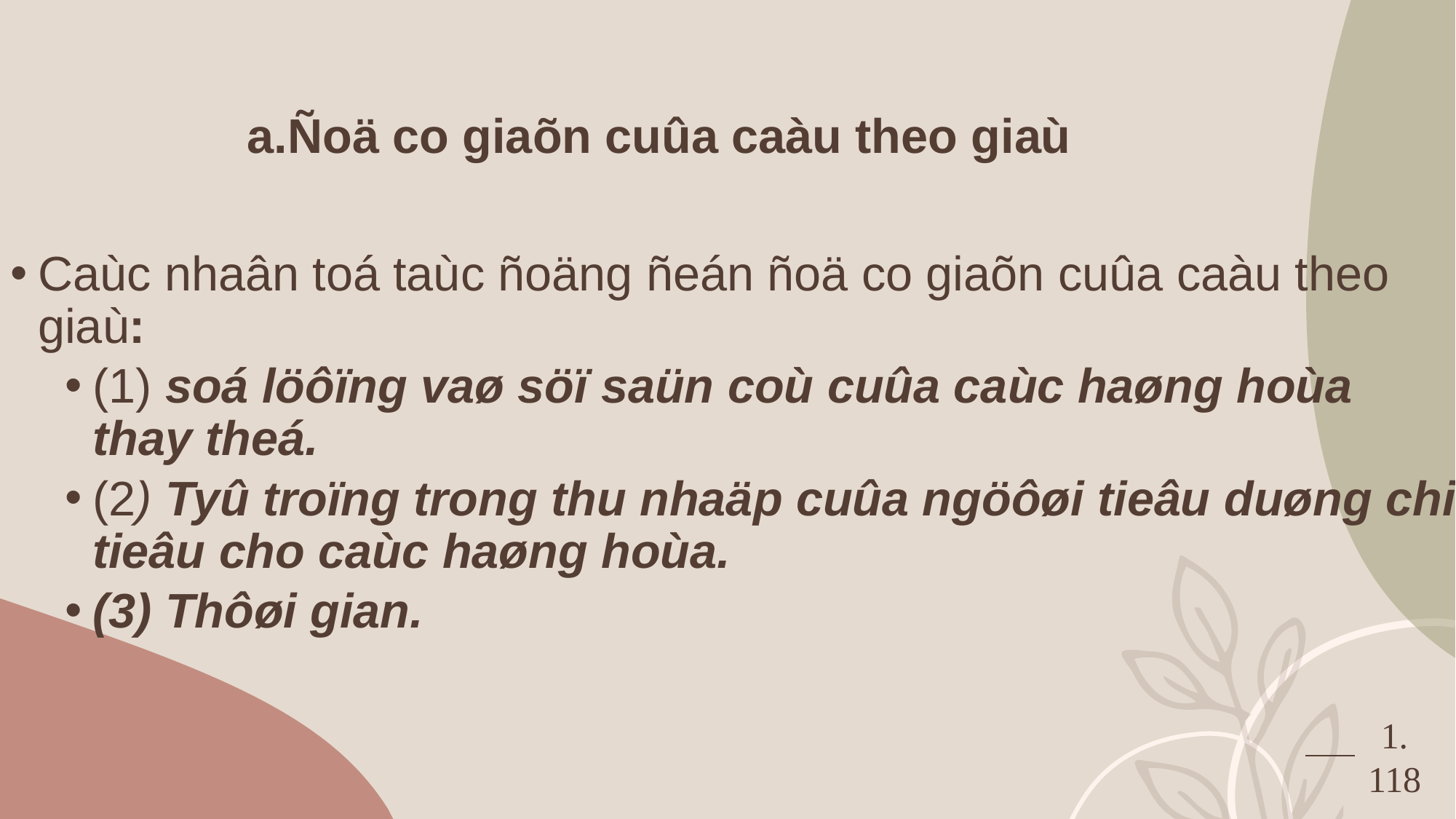

a.Ñoä co giaõn cuûa caàu theo giaù
#

Caùc nhaân toá taùc ñoäng ñeán ñoä co giaõn cuûa caàu theo giaù:
(1) soá löôïng vaø söï saün coù cuûa caùc haøng hoùa thay theá.
(2) Tyû troïng trong thu nhaäp cuûa ngöôøi tieâu duøng chi tieâu cho caùc haøng hoùa.
(3) Thôøi gian.

1.118